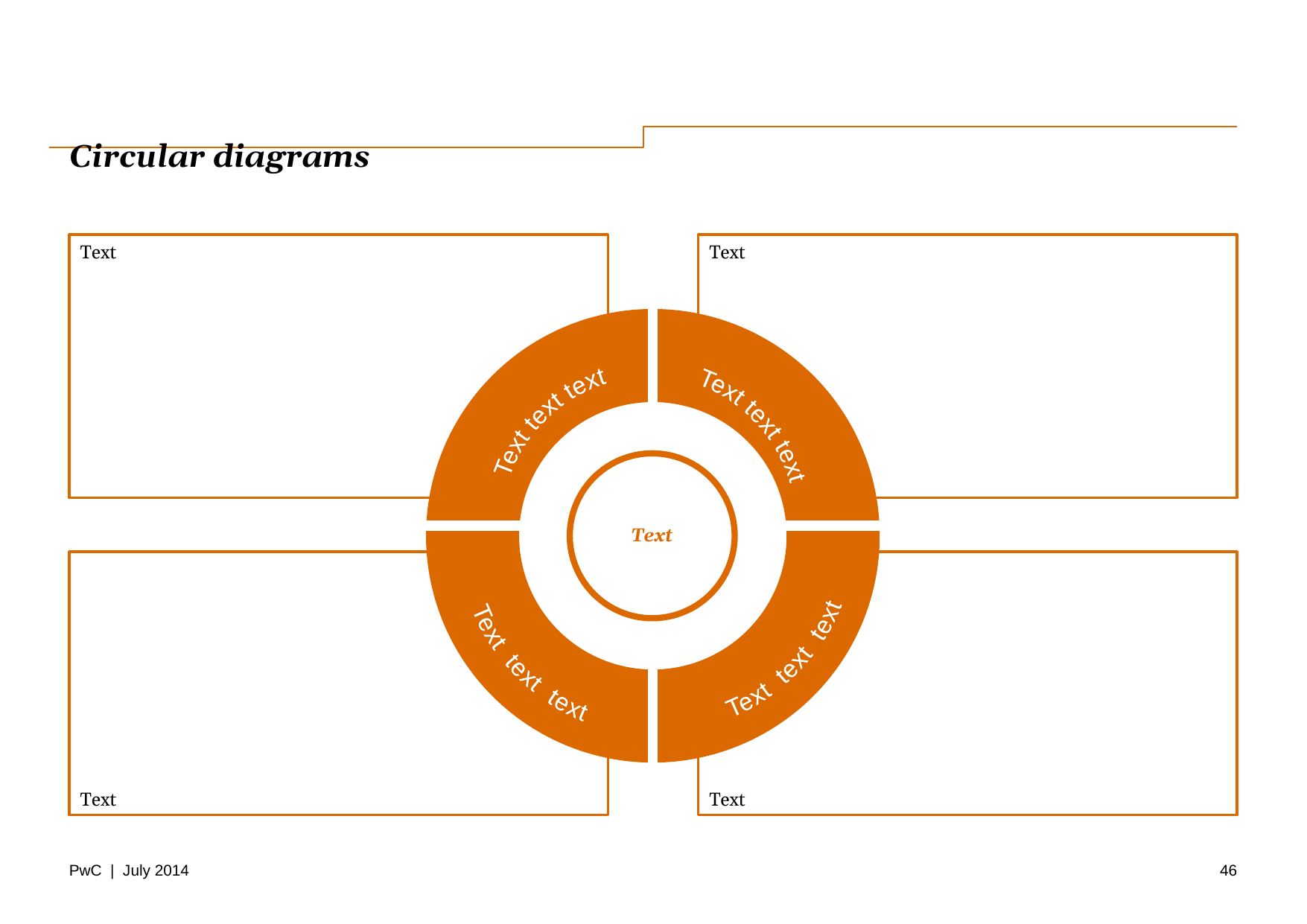

# Circular diagrams
Text
Text

Text text text
Text text text
Text
Text  text  text
Text  text  text
Text
Text
46